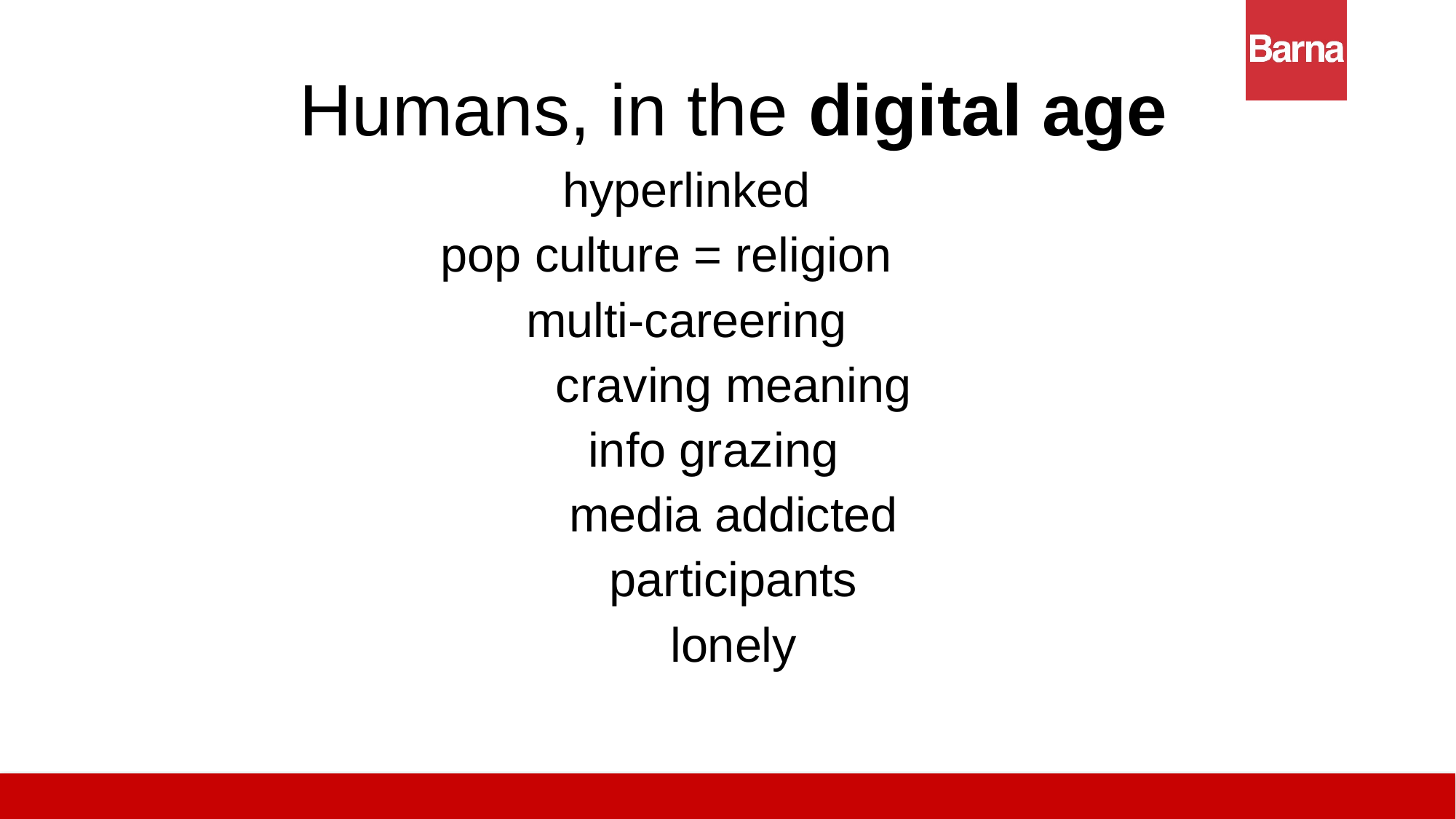

Humans, in the digital age
hyperlinked
pop culture = religion
multi-careering
craving meaning
info grazing
media addicted
participants
lonely